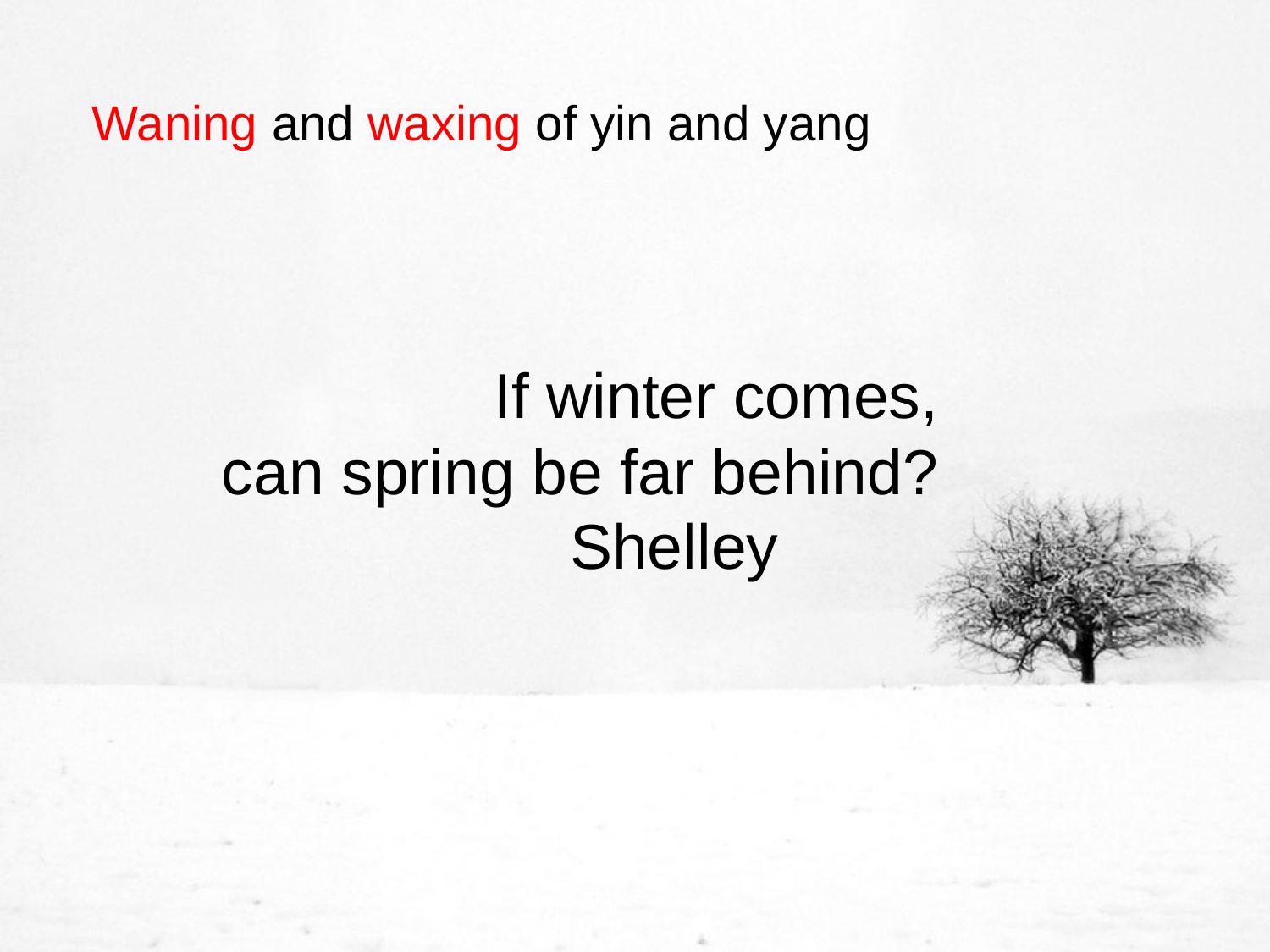

Waning and waxing of yin and yang
If winter comes,
can spring be far behind?
Shelley